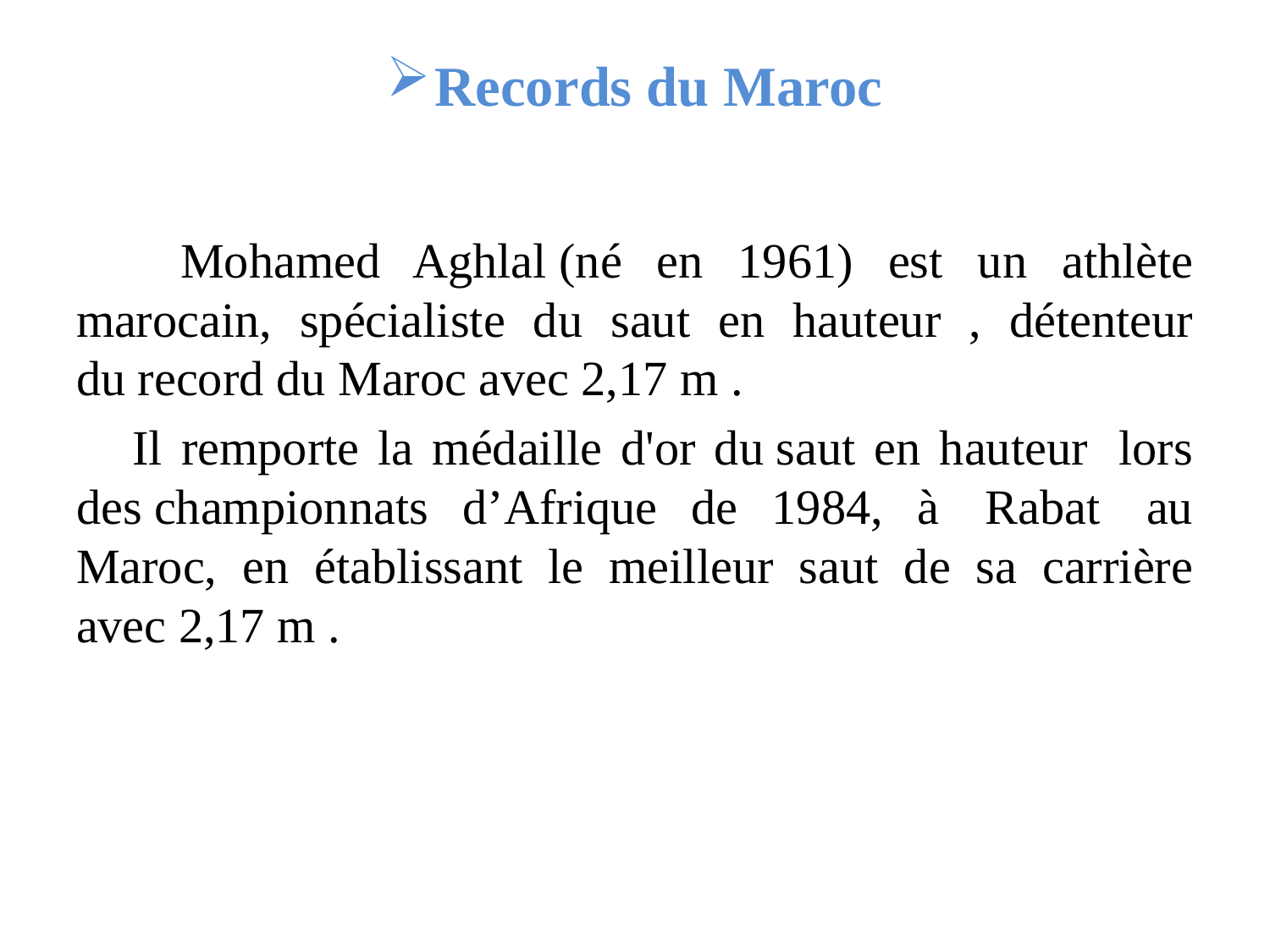

# Records du Maroc
   Mohamed Aghlal (né en 1961) est un athlète marocain, spécialiste du saut en hauteur , détenteur du record du Maroc avec 2,17 m .
   Il remporte la médaille d'or du saut en hauteur  lors des championnats d’Afrique de 1984, à  Rabat  au Maroc, en établissant le meilleur saut de sa carrière avec 2,17 m .